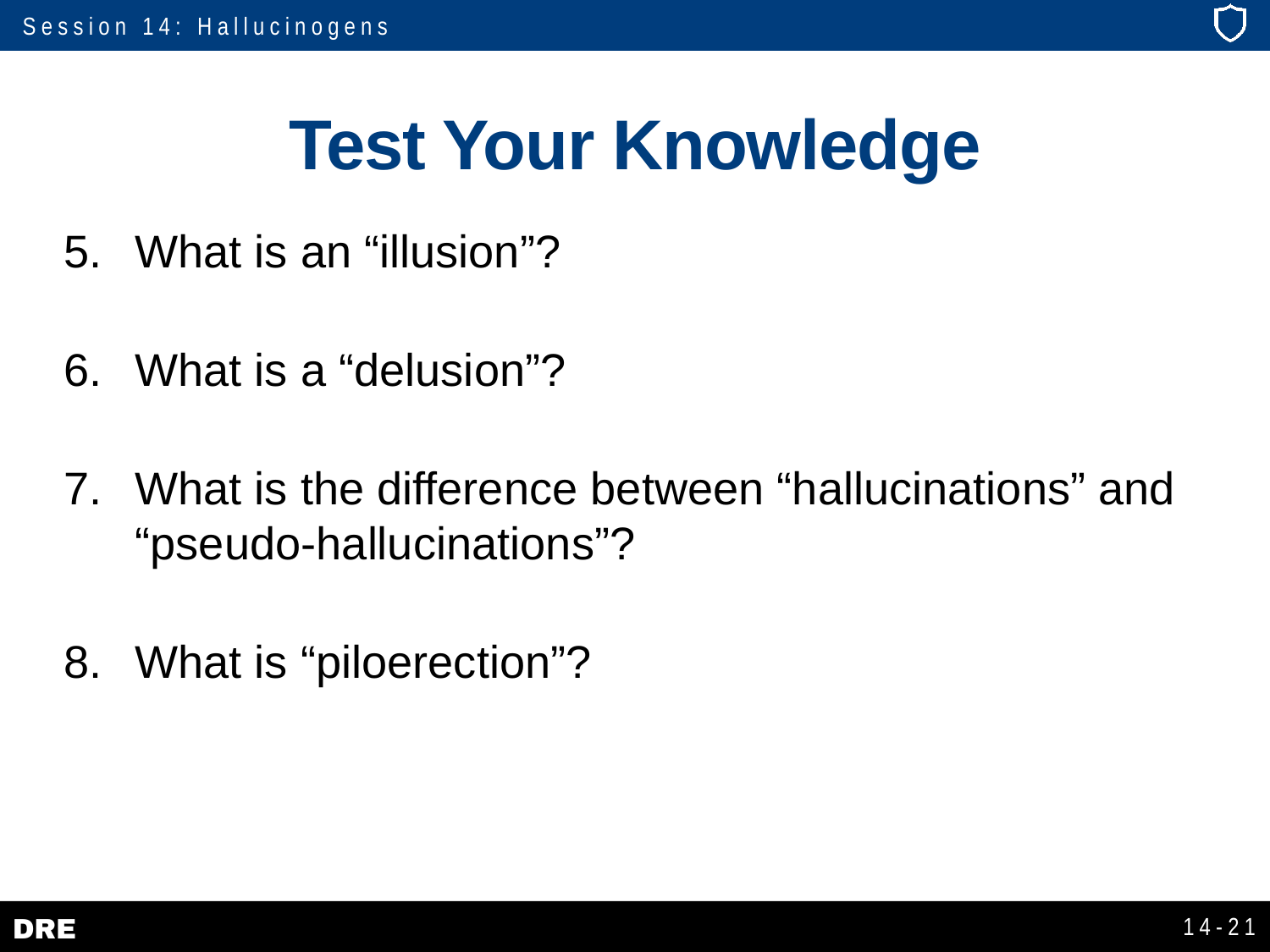

# Test Your Knowledge
What is an “illusion”?
What is a “delusion”?
What is the difference between “hallucinations” and “pseudo-hallucinations”?
What is “piloerection”?

14-21